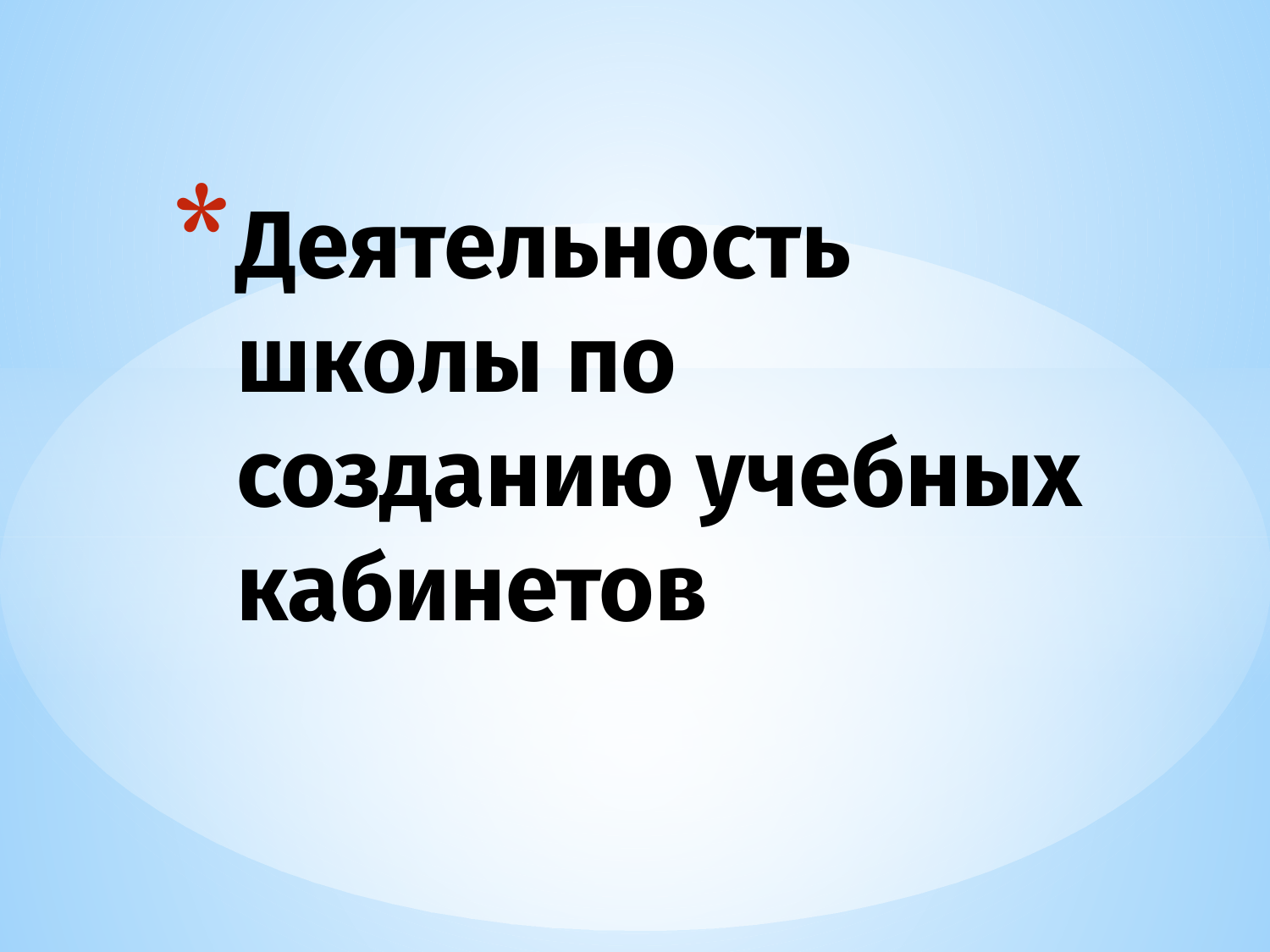

# Деятельность школы по созданию учебных кабинетов